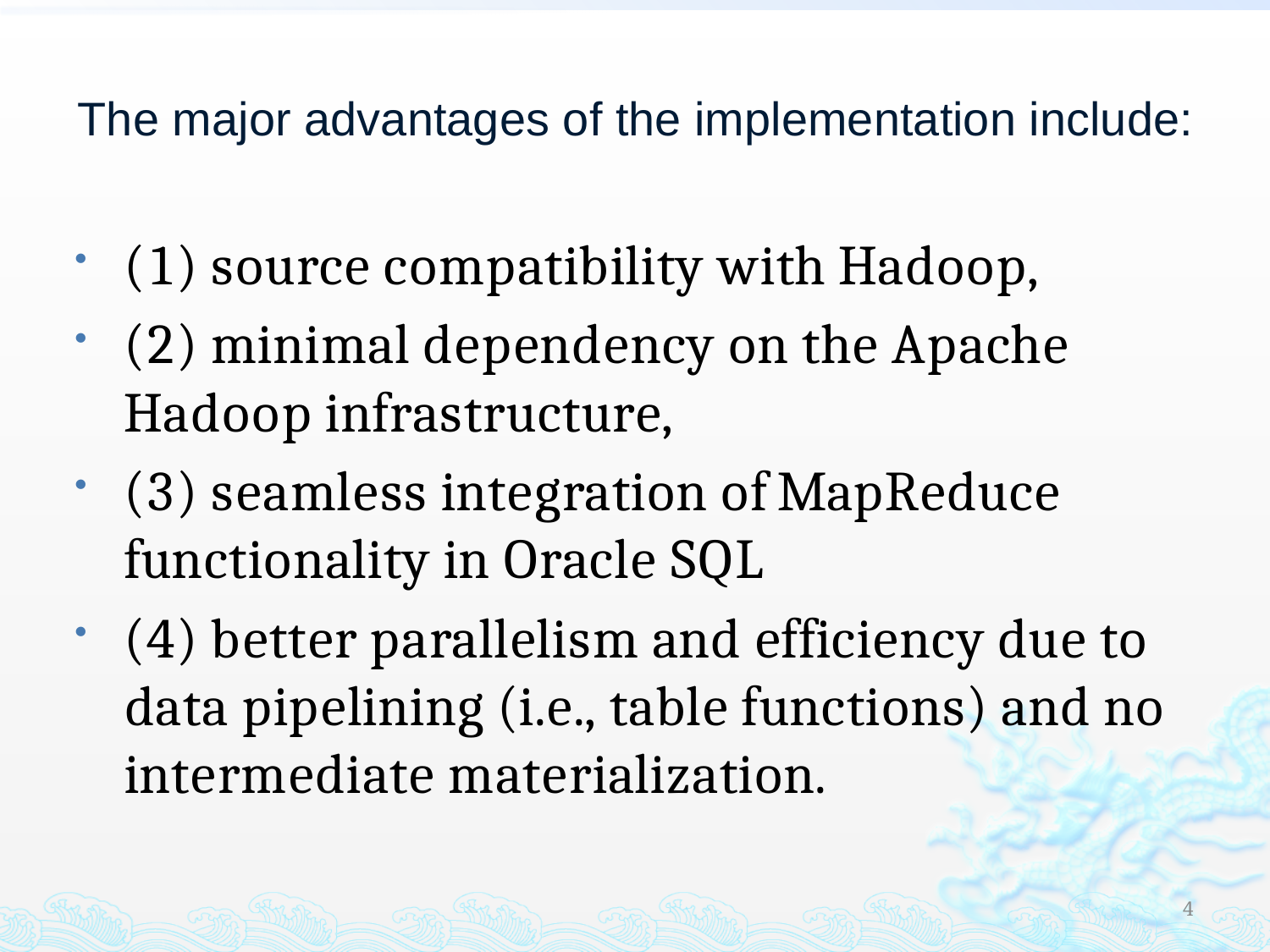

# The major advantages of the implementation include:
(1) source compatibility with Hadoop,
(2) minimal dependency on the Apache Hadoop infrastructure,
(3) seamless integration of MapReduce functionality in Oracle SQL
(4) better parallelism and efficiency due to data pipelining (i.e., table functions) and no intermediate materialization.

4